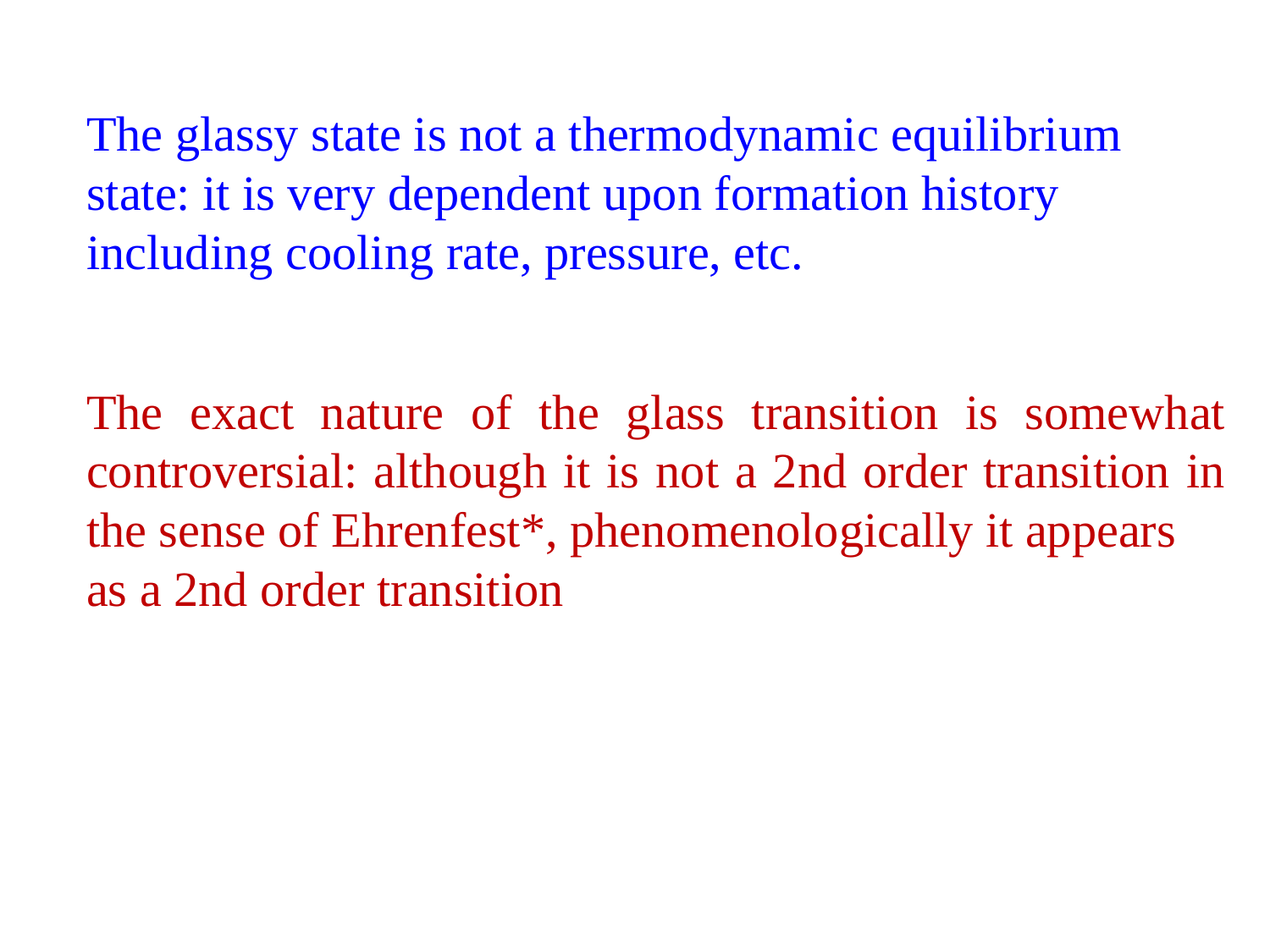

The glassy state is not a thermodynamic equilibrium state: it is very dependent upon formation history including cooling rate, pressure, etc.
The exact nature of the glass transition is somewhat controversial: although it is not a 2nd order transition in the sense of Ehrenfest*, phenomenologically it appears
as a 2nd order transition